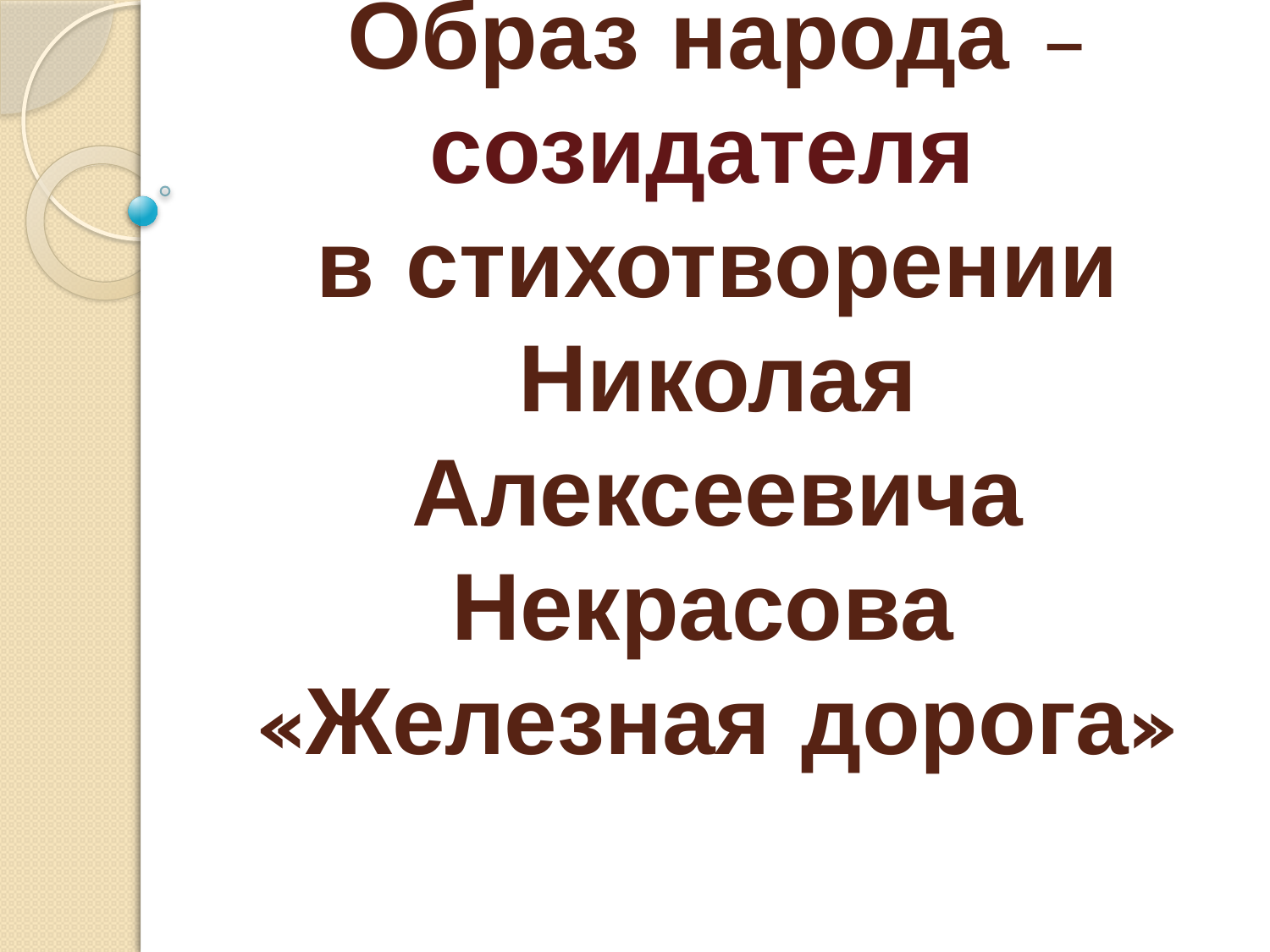

# Образ народа –созидателя в стихотворении Николая Алексеевича Некрасова «Железная дорога»